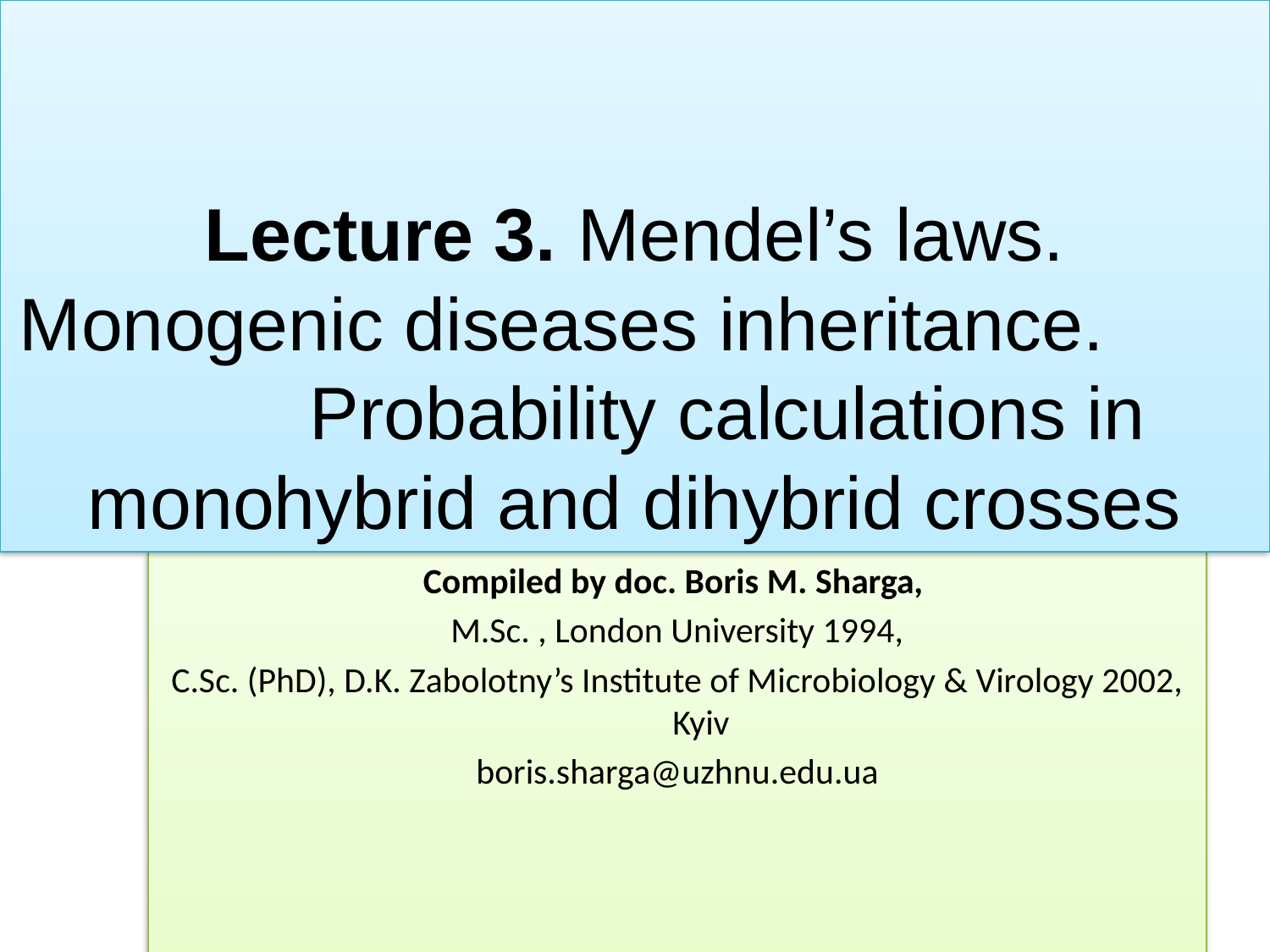

# Lecture 3. Mendel’s laws. Monogenic diseases inheritance.                 Probability calculations in monohybrid and dihybrid crosses
Compiled by doc. Boris M. Sharga,
M.Sc. , London University 1994,
C.Sc. (PhD), D.K. Zabolotny’s Institute of Microbiology & Virology 2002, Kyiv
boris.sharga@uzhnu.edu.ua